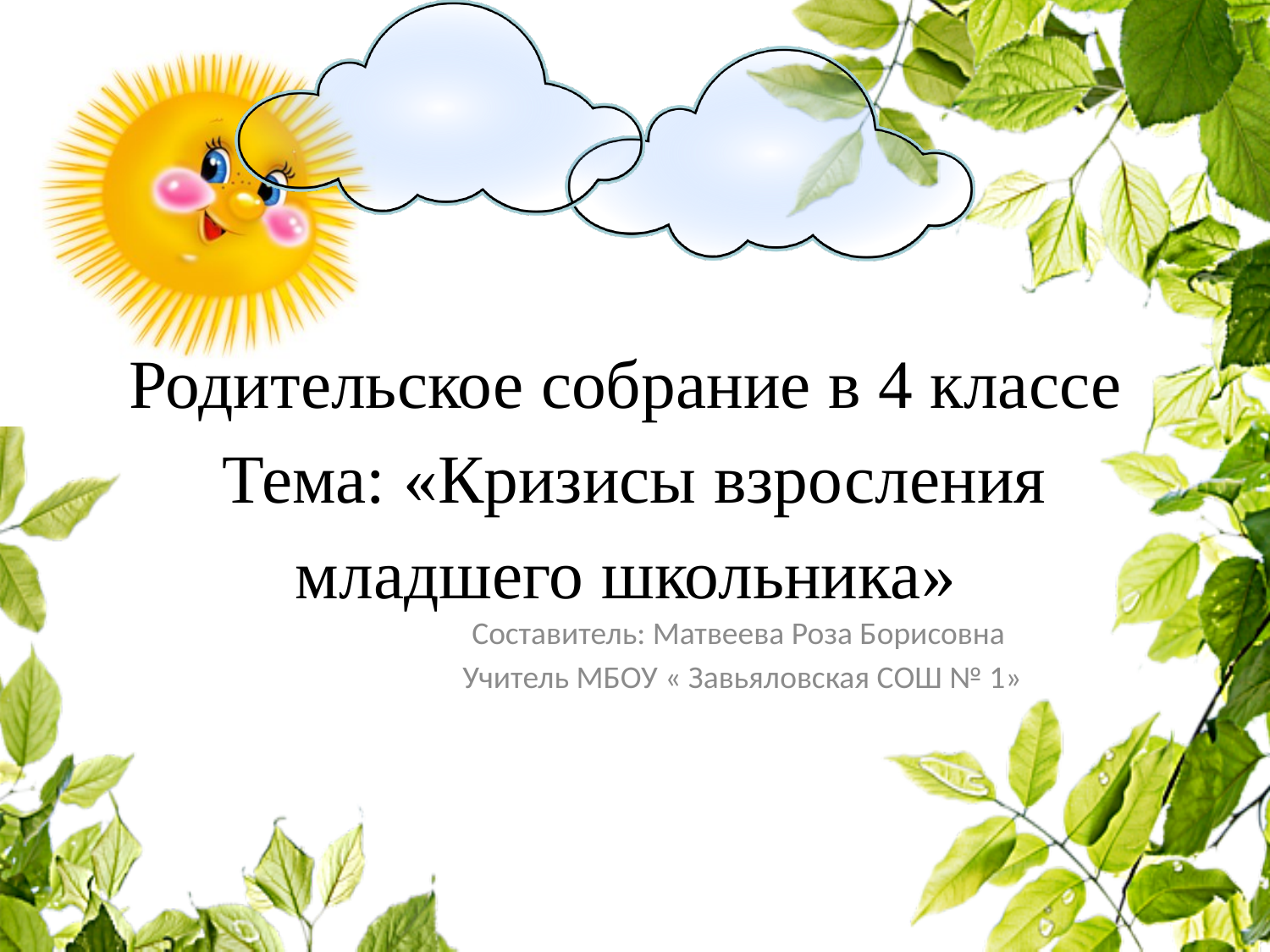

# Родительское собрание в 4 классе Тема: «Кризисы взросления младшего школьника»
Составитель: Матвеева Роза Борисовна
Учитель МБОУ « Завьяловская СОШ № 1»